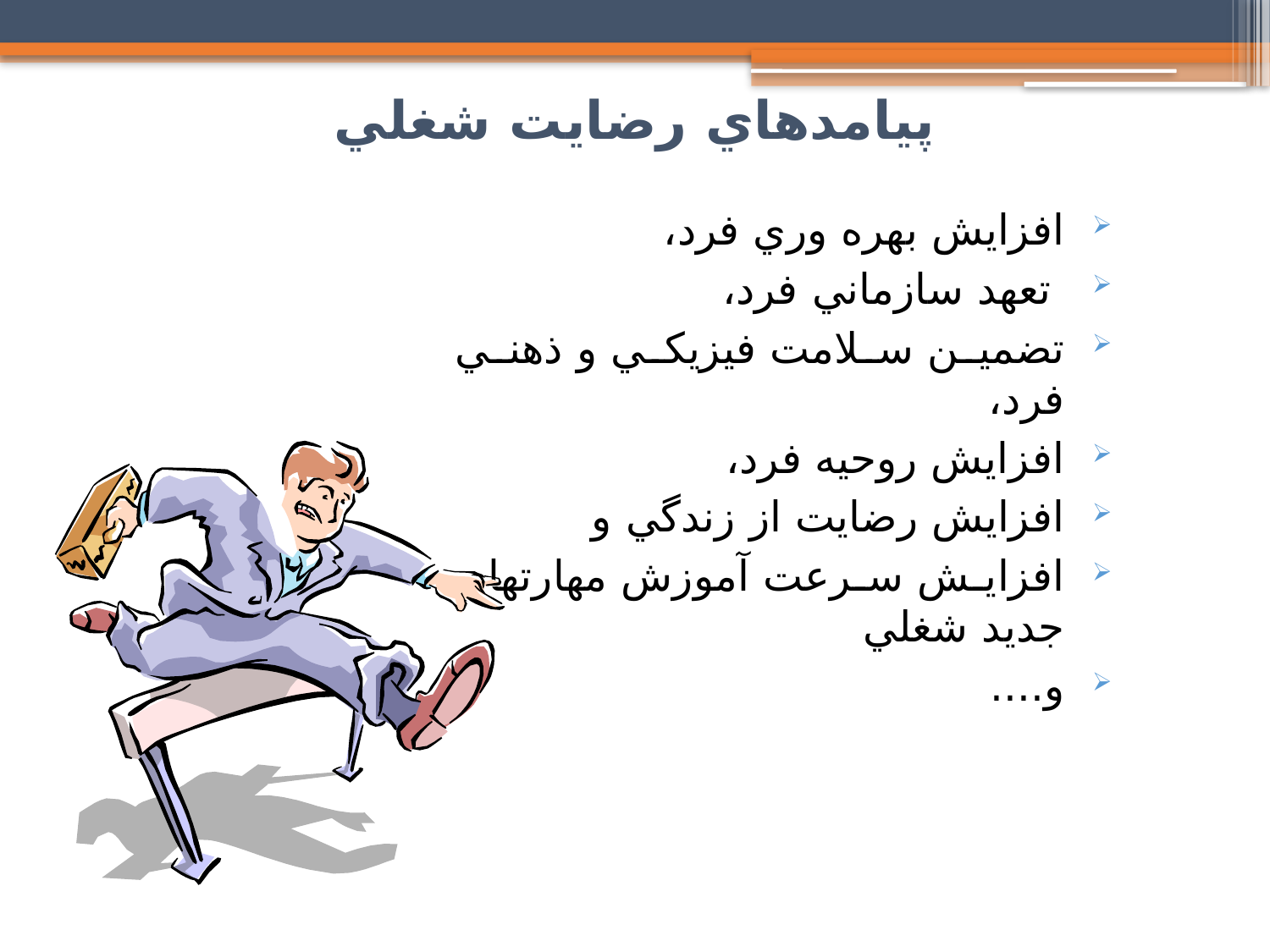

پيامدهاي رضايت شغلي
افزايش بهره وري فرد،
 تعهد سازماني فرد،
تضمين سلامت فيزيكي و ذهني فرد،
افزايش روحيه فرد،
افزايش رضايت از زندگي و
افزايش سرعت آموزش مهارتهاي جديد شغلي
و....